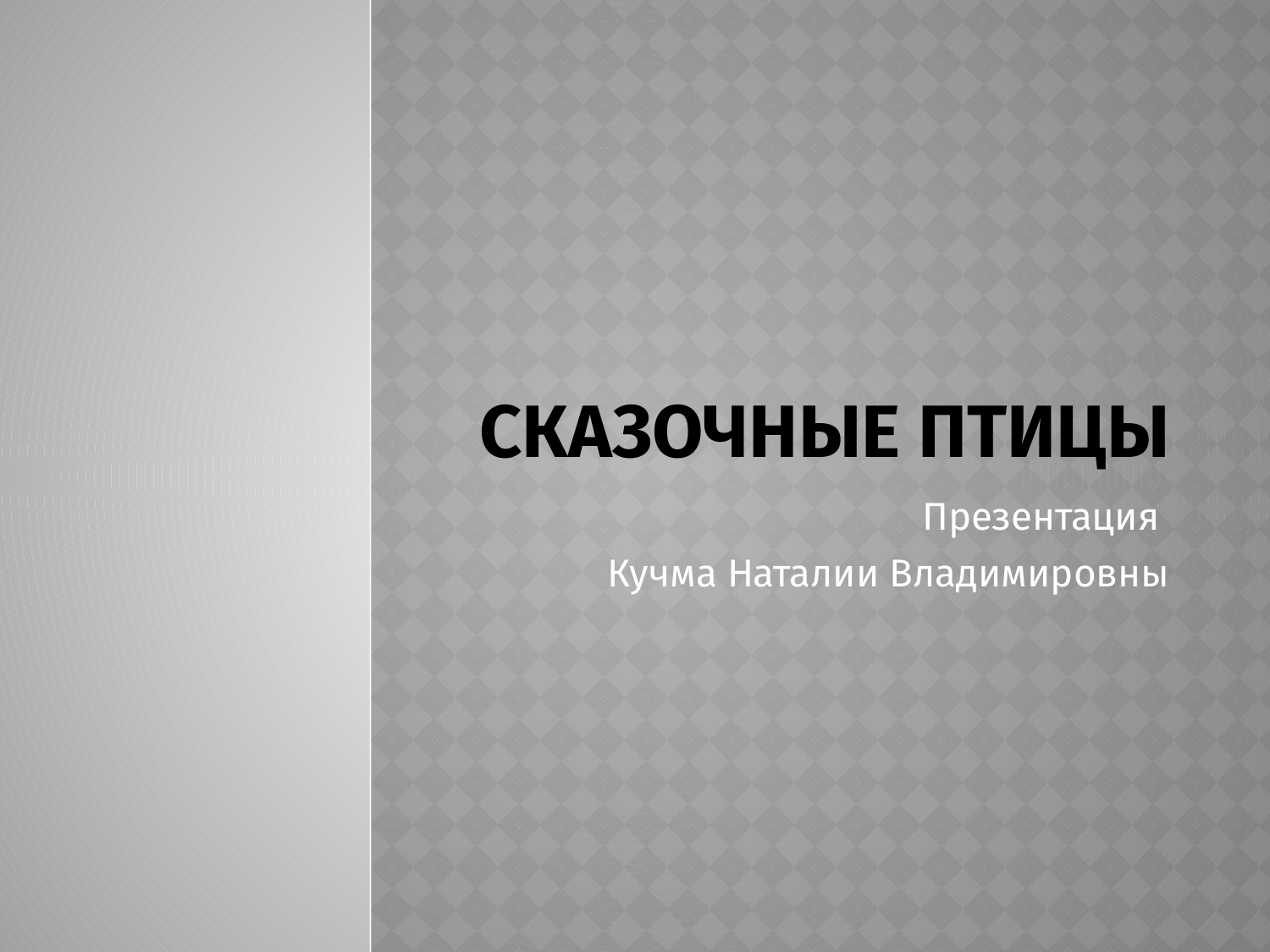

# СКАЗОЧНЫЕ ПТИЦЫ
Презентация
Кучма Наталии Владимировны